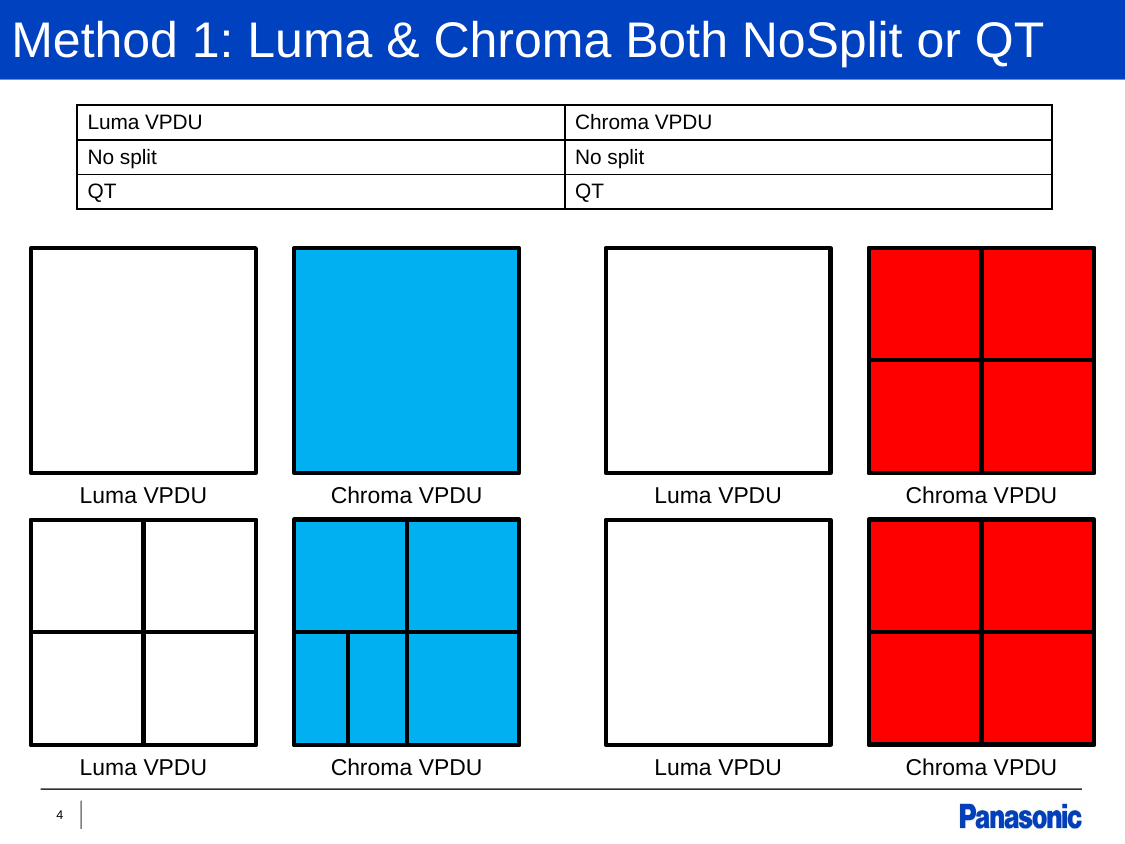

# Method 1: Luma & Chroma Both NoSplit or QT
| Luma VPDU | Chroma VPDU |
| --- | --- |
| No split | No split |
| QT | QT |

Luma VPDU
Chroma VPDU
Luma VPDU
Chroma VPDU

Luma VPDU
Chroma VPDU
Luma VPDU
Chroma VPDU